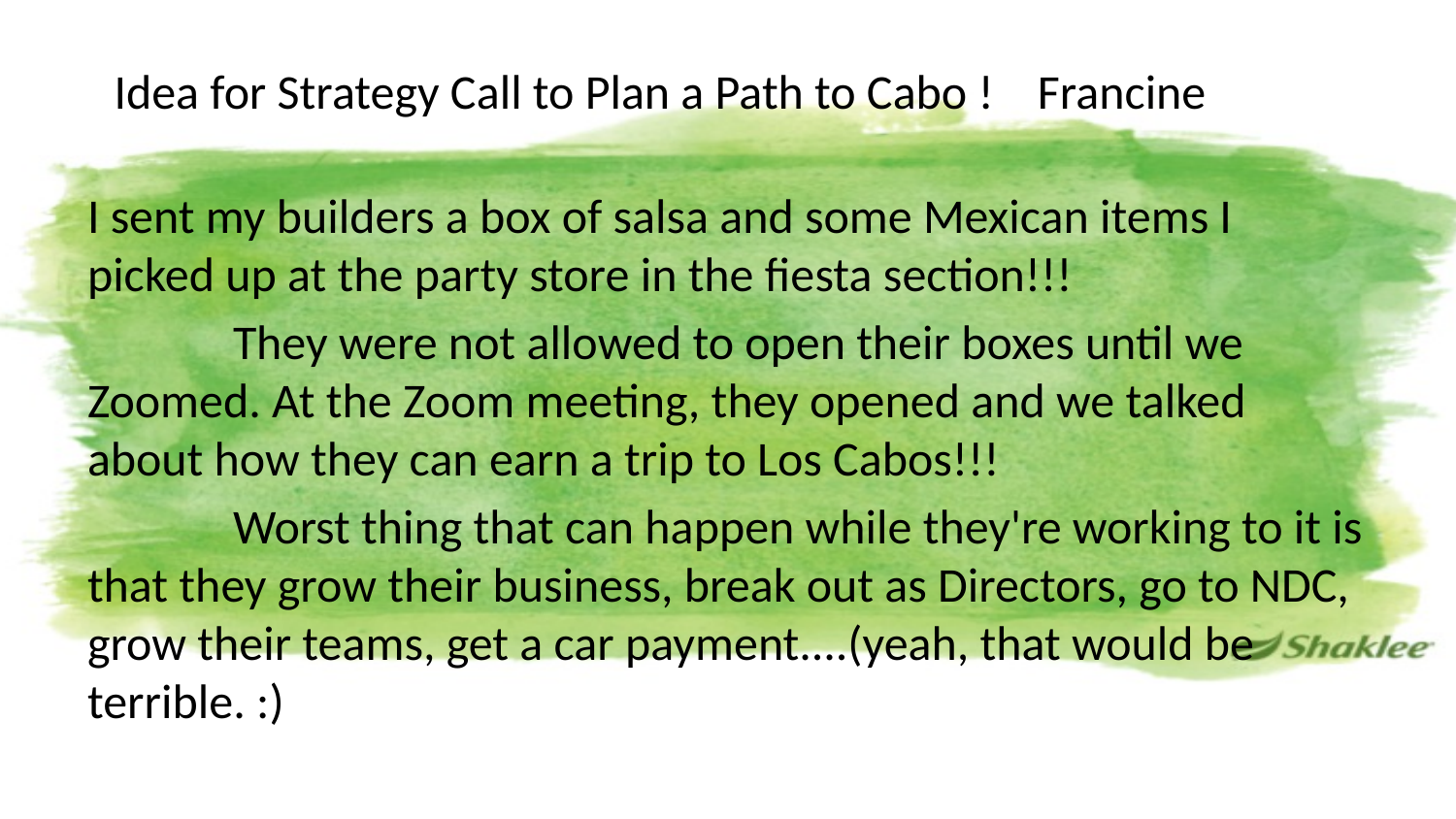

Idea for Strategy Call to Plan a Path to Cabo !    Francine
I sent my builders a box of salsa and some Mexican items I  picked up at the party store in the fiesta section!!!
	They were not allowed to open their boxes until we Zoomed. At the Zoom meeting, they opened and we talked about how they can earn a trip to Los Cabos!!!
	Worst thing that can happen while they're working to it is that they grow their business, break out as Directors, go to NDC, grow their teams, get a car payment....(yeah, that would be terrible. :)